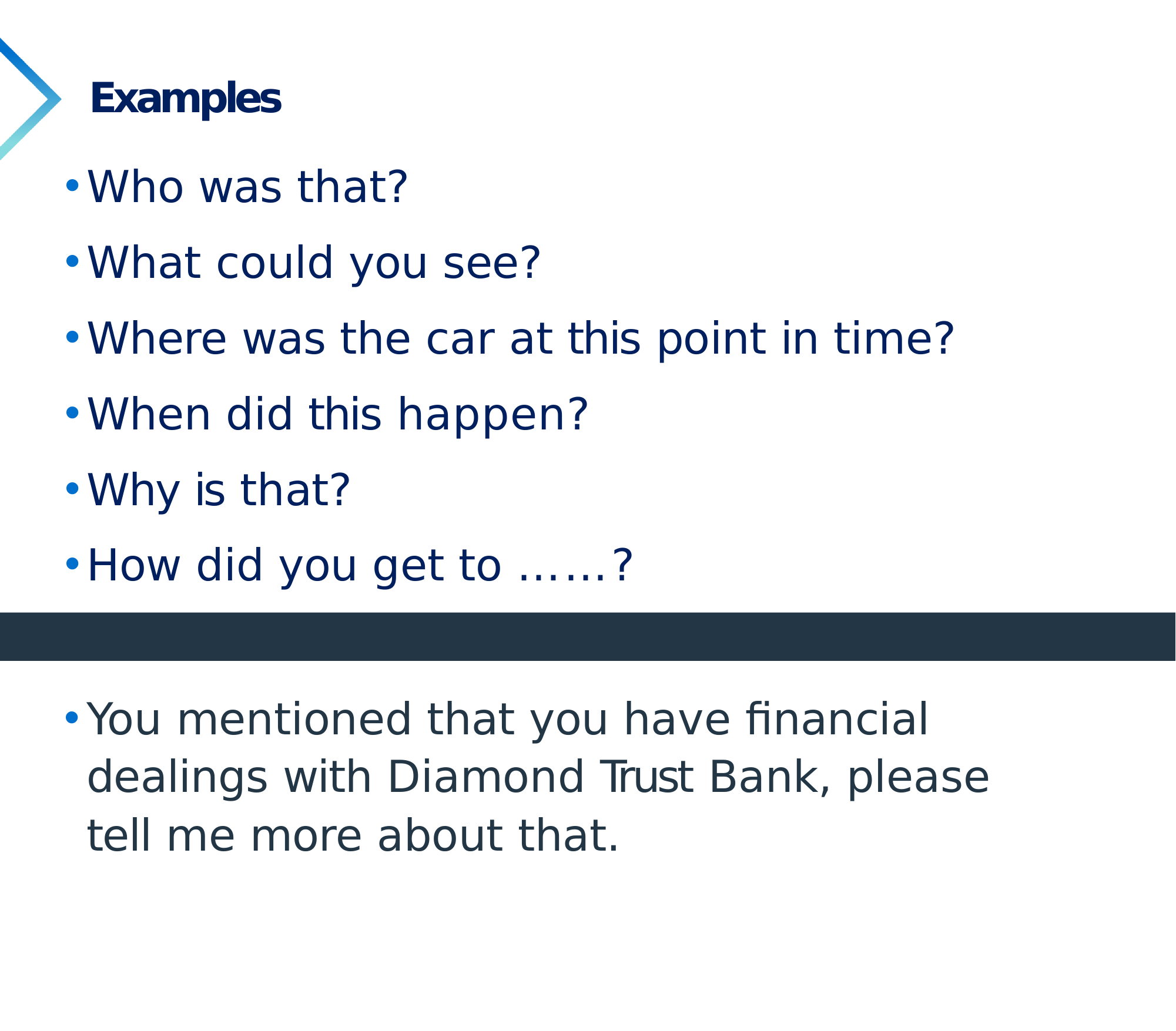

# Examples
Who was that?
What could you see?
Where was the car at this point in time?
When did this happen?
Why is that?
How did you get to ……?

You mentioned that you have financial dealings with Diamond Trust Bank, please tell me more about that.